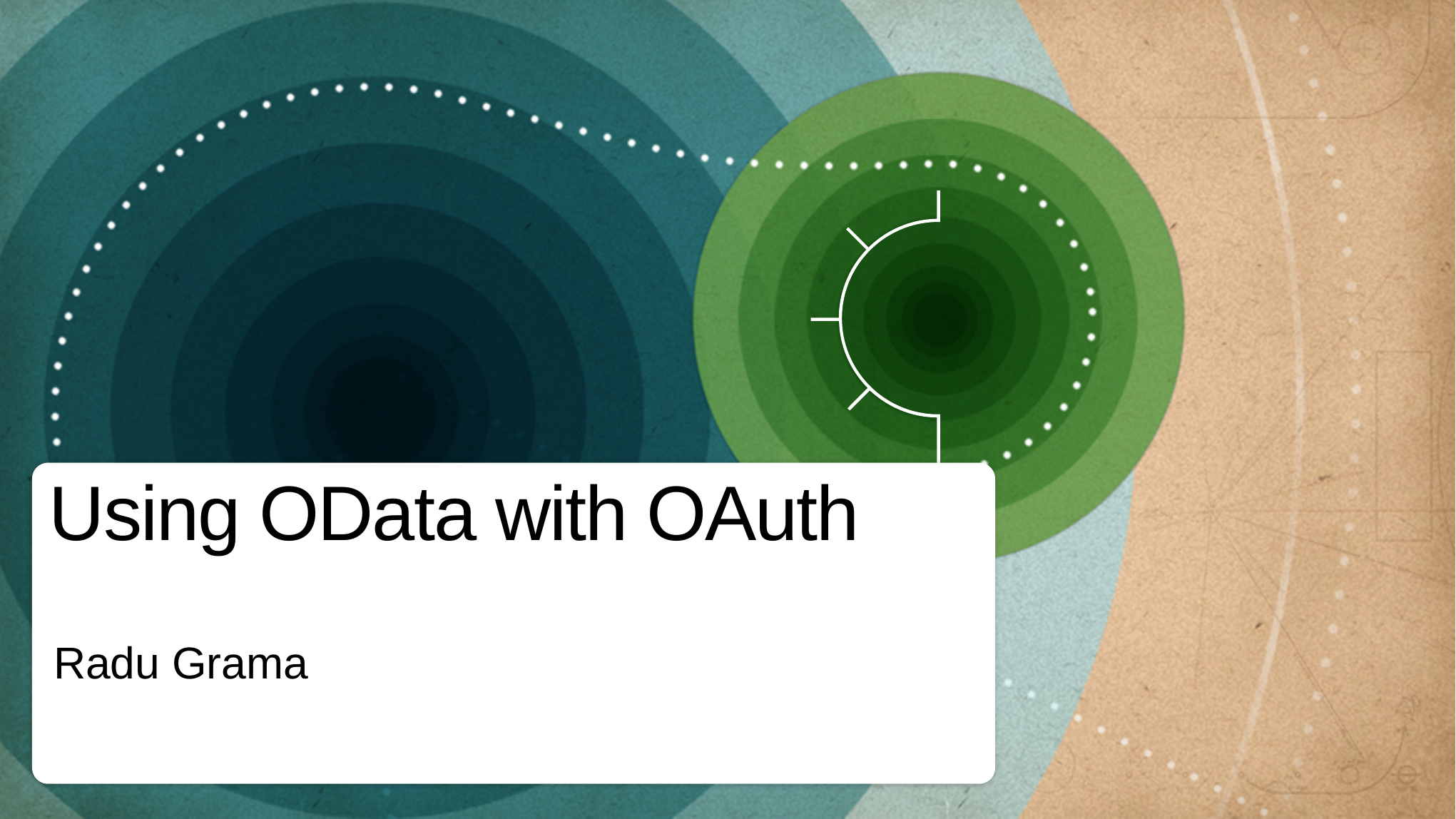

# Using OData with OAuth
Radu Grama